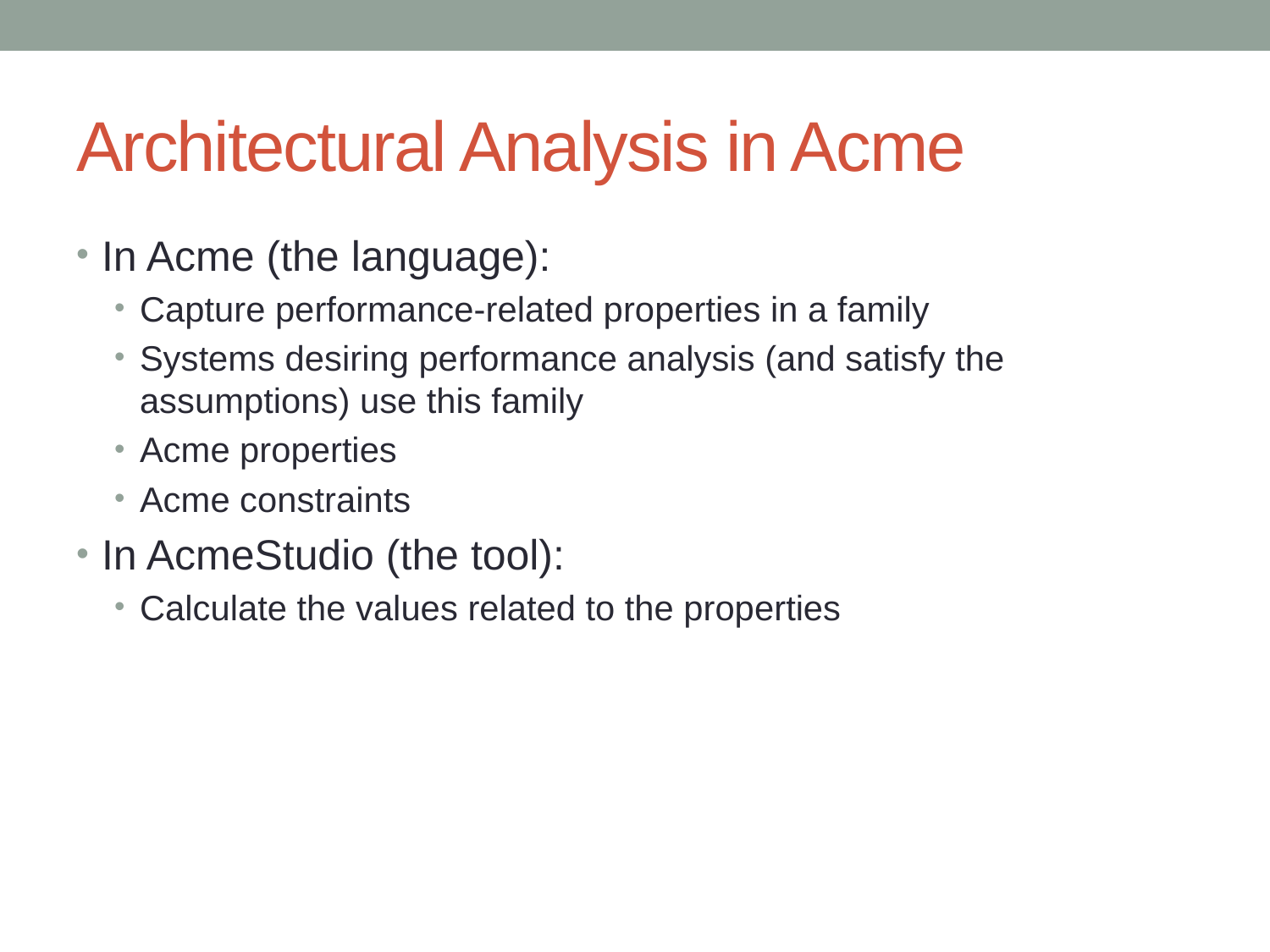

# Architectural Analysis in Acme
In Acme (the language):
Capture performance-related properties in a family
Systems desiring performance analysis (and satisfy the assumptions) use this family
Acme properties
Acme constraints
In AcmeStudio (the tool):
Calculate the values related to the properties